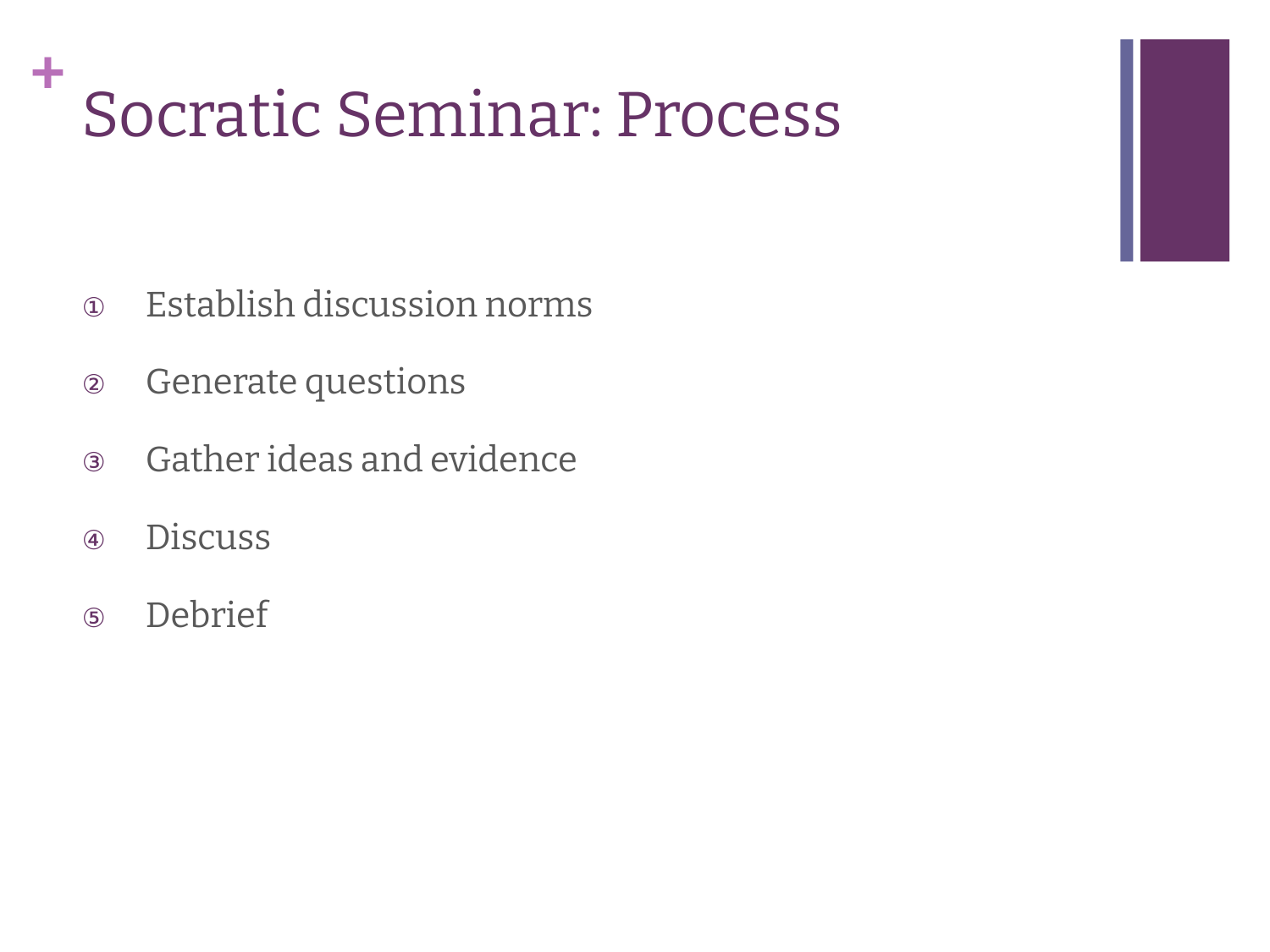

# Socratic Seminar: Process
Establish discussion norms
Generate questions
Gather ideas and evidence
Discuss
Debrief